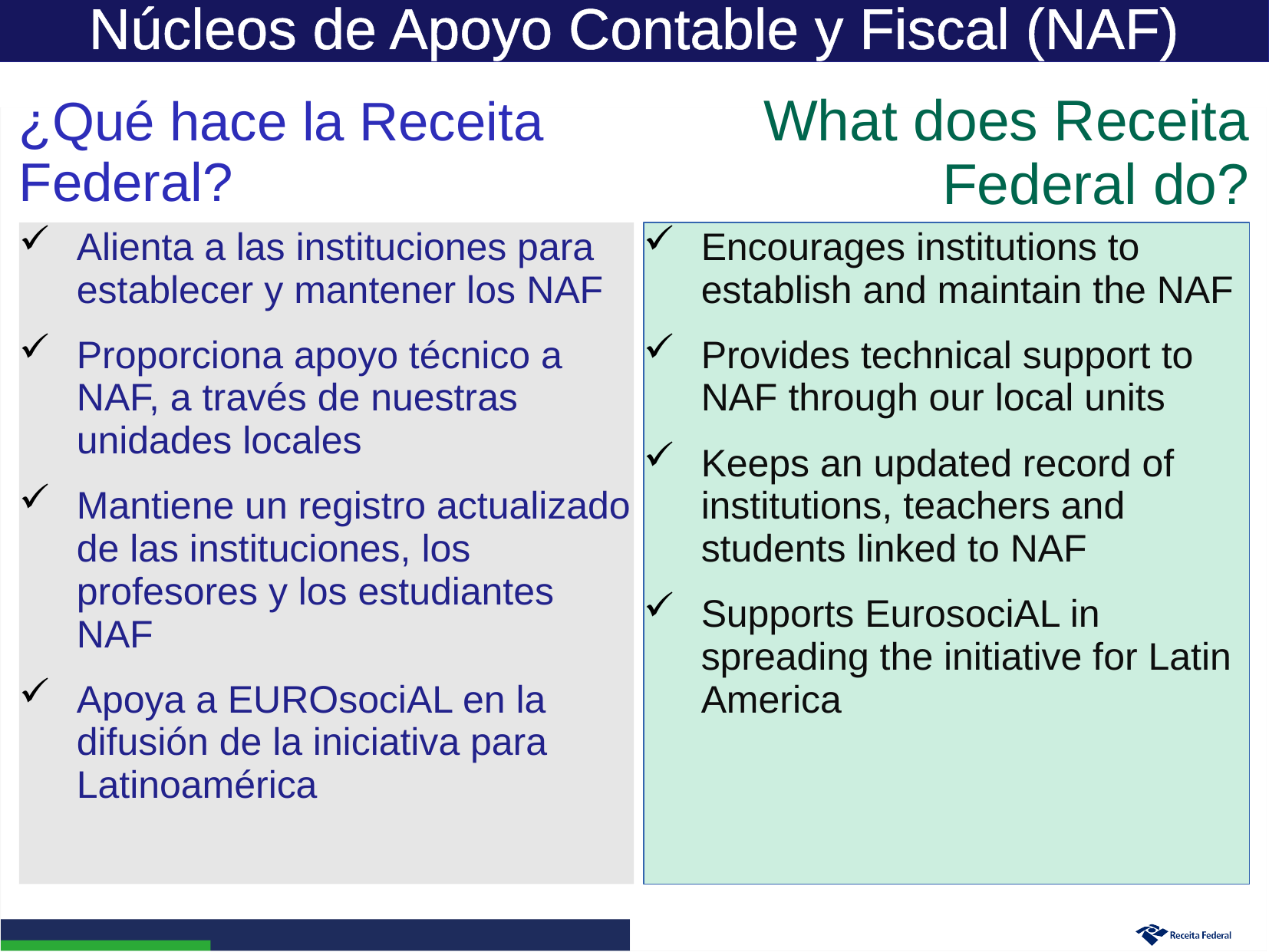

Núcleos de Apoyo Contable y Fiscal (NAF)
What does Receita Federal do?
# ¿Qué hace la Receita Federal?
Alienta a las instituciones para establecer y mantener los NAF
Proporciona apoyo técnico a NAF, a través de nuestras unidades locales
Mantiene un registro actualizado de las instituciones, los profesores y los estudiantes NAF
Apoya a EUROsociAL en la difusión de la iniciativa para Latinoamérica
Encourages institutions to establish and maintain the NAF
Provides technical support to NAF through our local units
Keeps an updated record of institutions, teachers and students linked to NAF
Supports EurosociAL in spreading the initiative for Latin America